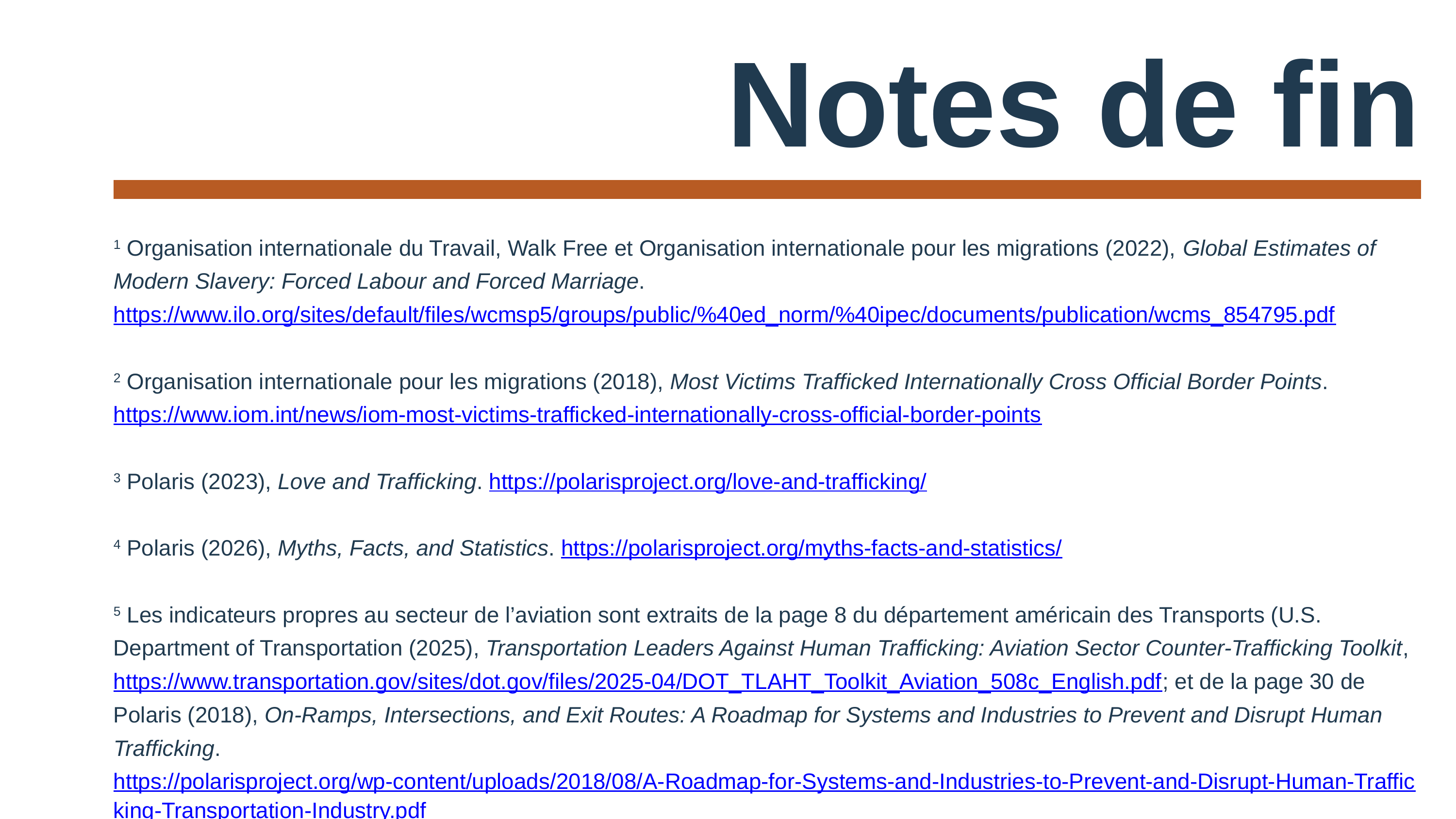

Notes de fin

1 Organisation internationale du Travail, Walk Free et Organisation internationale pour les migrations (2022), Global Estimates of Modern Slavery: Forced Labour and Forced Marriage. https://www.ilo.org/sites/default/files/wcmsp5/groups/public/%40ed_norm/%40ipec/documents/publication/wcms_854795.pdf

2 Organisation internationale pour les migrations (2018), Most Victims Trafficked Internationally Cross Official Border Points. https://www.iom.int/news/iom-most-victims-trafficked-internationally-cross-official-border-points

3 Polaris (2023), Love and Trafficking. https://polarisproject.org/love-and-trafficking/

4 Polaris (2026), Myths, Facts, and Statistics. https://polarisproject.org/myths-facts-and-statistics/

5 Les indicateurs propres au secteur de l’aviation sont extraits de la page 8 du département américain des Transports (U.S. Department of Transportation (2025), Transportation Leaders Against Human Trafficking: Aviation Sector Counter-Trafficking Toolkit, https://www.transportation.gov/sites/dot.gov/files/2025-04/DOT_TLAHT_Toolkit_Aviation_508c_English.pdf; et de la page 30 de Polaris (2018), On-Ramps, Intersections, and Exit Routes: A Roadmap for Systems and Industries to Prevent and Disrupt Human Trafficking. https://polarisproject.org/wp-content/uploads/2018/08/A-Roadmap-for-Systems-and-Industries-to-Prevent-and-Disrupt-Human-Trafficking-Transportation-Industry.pdf